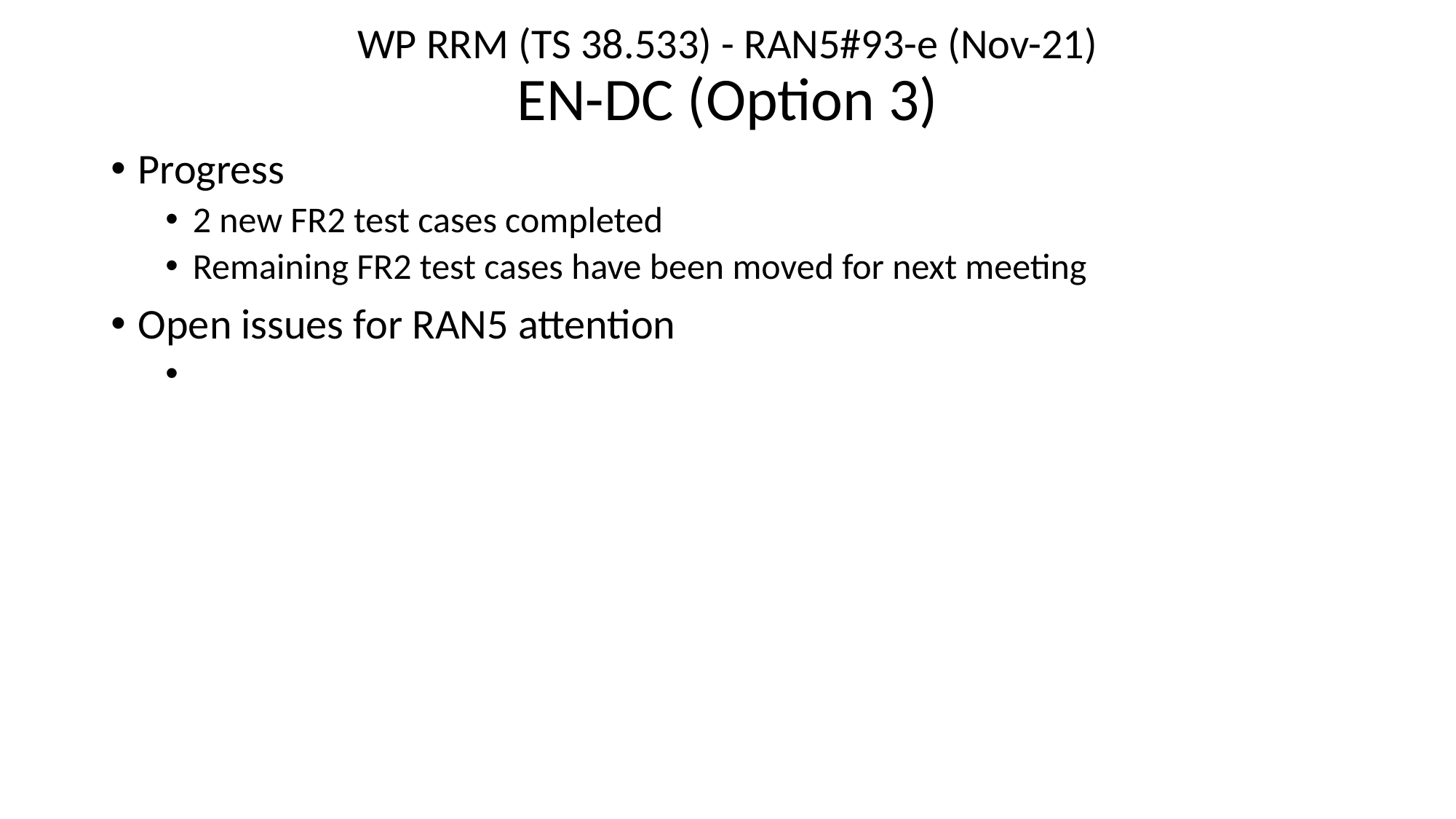

# WP RRM (TS 38.533) - RAN5#93-e (Nov-21) EN-DC (Option 3)
Progress
2 new FR2 test cases completed
Remaining FR2 test cases have been moved for next meeting
Open issues for RAN5 attention